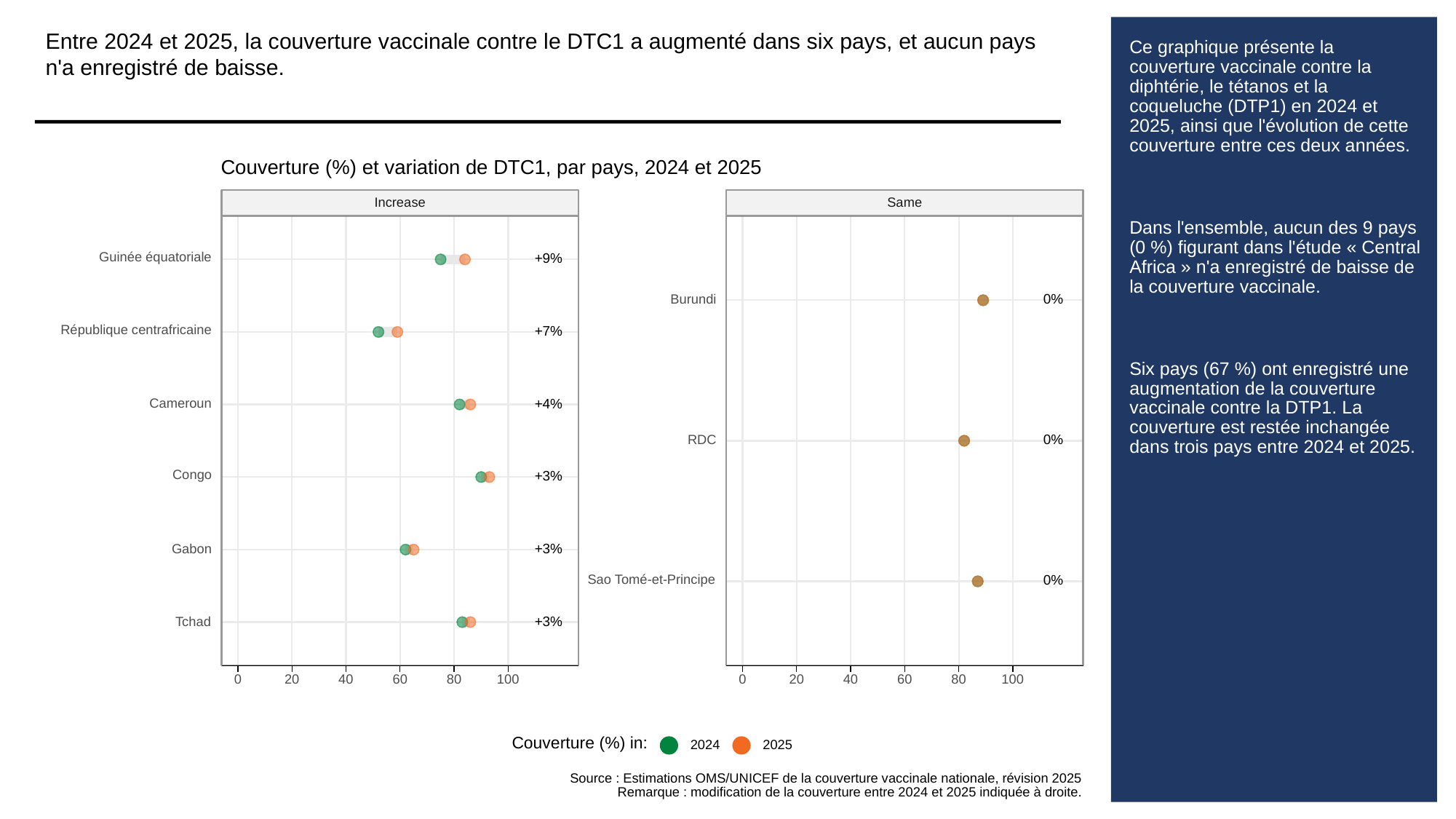

Entre 2024 et 2025, la couverture vaccinale contre le DTC1 a augmenté dans six pays, et aucun pays n'a enregistré de baisse.
# Ce graphique présente la couverture vaccinale contre la diphtérie, le tétanos et la coqueluche (DTP1) en 2024 et 2025, ainsi que l'évolution de cette couverture entre ces deux années.

Dans l'ensemble, aucun des 9 pays (0 %) figurant dans l'étude « Central Africa » n'a enregistré de baisse de la couverture vaccinale.

Six pays (67 %) ont enregistré une augmentation de la couverture vaccinale contre la DTP1. La couverture est restée inchangée dans trois pays entre 2024 et 2025.

Couverture (%) et variation de DTC1, par pays, 2024 et 2025

Same
Increase

Guinée équatoriale
+9%

0%

Burundi

République centrafricaine
+7%

+4%

Cameroun

0%

RDC

Congo
+3%

+3%

Gabon

Sao Tomé-et-Principe
0%

+3%

Tchad

0
20
40
60
80
100
0
20
40
60
80
100
Couverture (%) in:

2024
2025
Source : Estimations OMS/UNICEF de la couverture vaccinale nationale, révision 2025
Remarque : modification de la couverture entre 2024 et 2025 indiquée à droite.